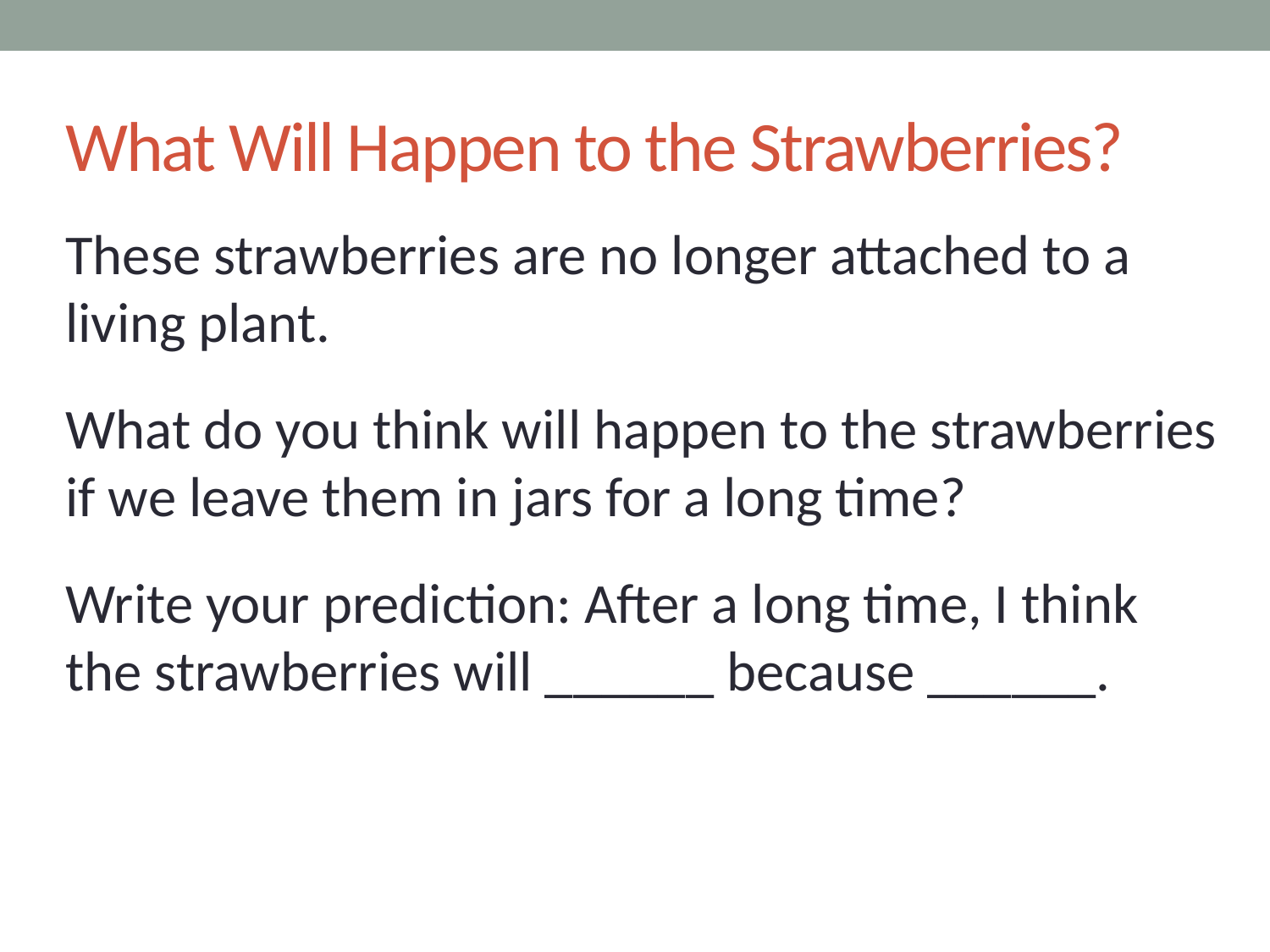

# What Will Happen to the Strawberries?
These strawberries are no longer attached to a living plant.
What do you think will happen to the strawberries if we leave them in jars for a long time?
Write your prediction: After a long time, I think the strawberries will ______ because ______.